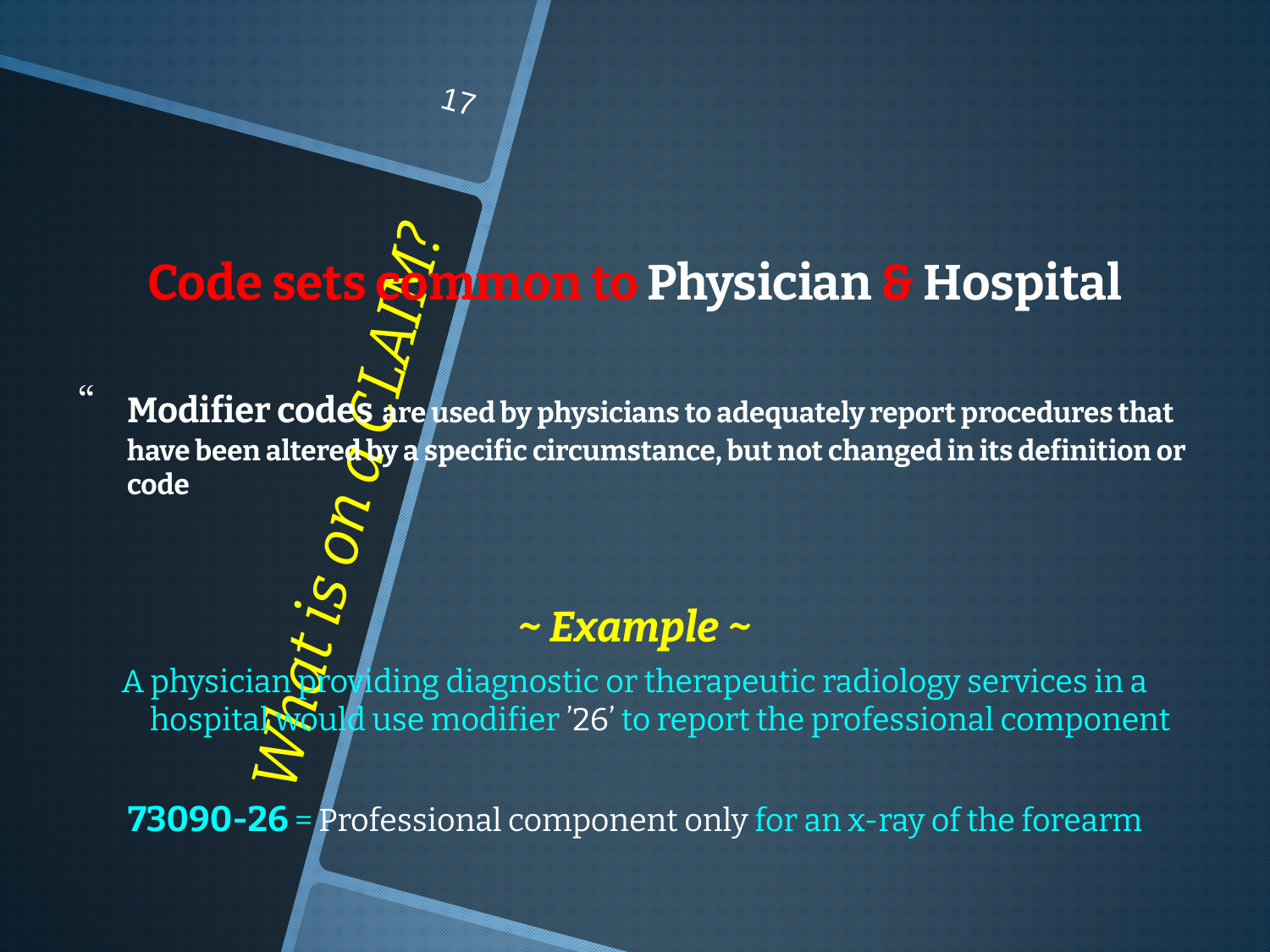

17
Code sets common to Physician & Hospital

Modifier codes are used by physicians to adequately report procedures that have been altered by a specific circumstance, but not changed in its definition or code

~ Example ~
A physician providing diagnostic or therapeutic radiology services in a hospital would use modifier ’26’ to report the professional component

73090-26 = Professional component only for an x-ray of the forearm
# What is on a CLAIM?